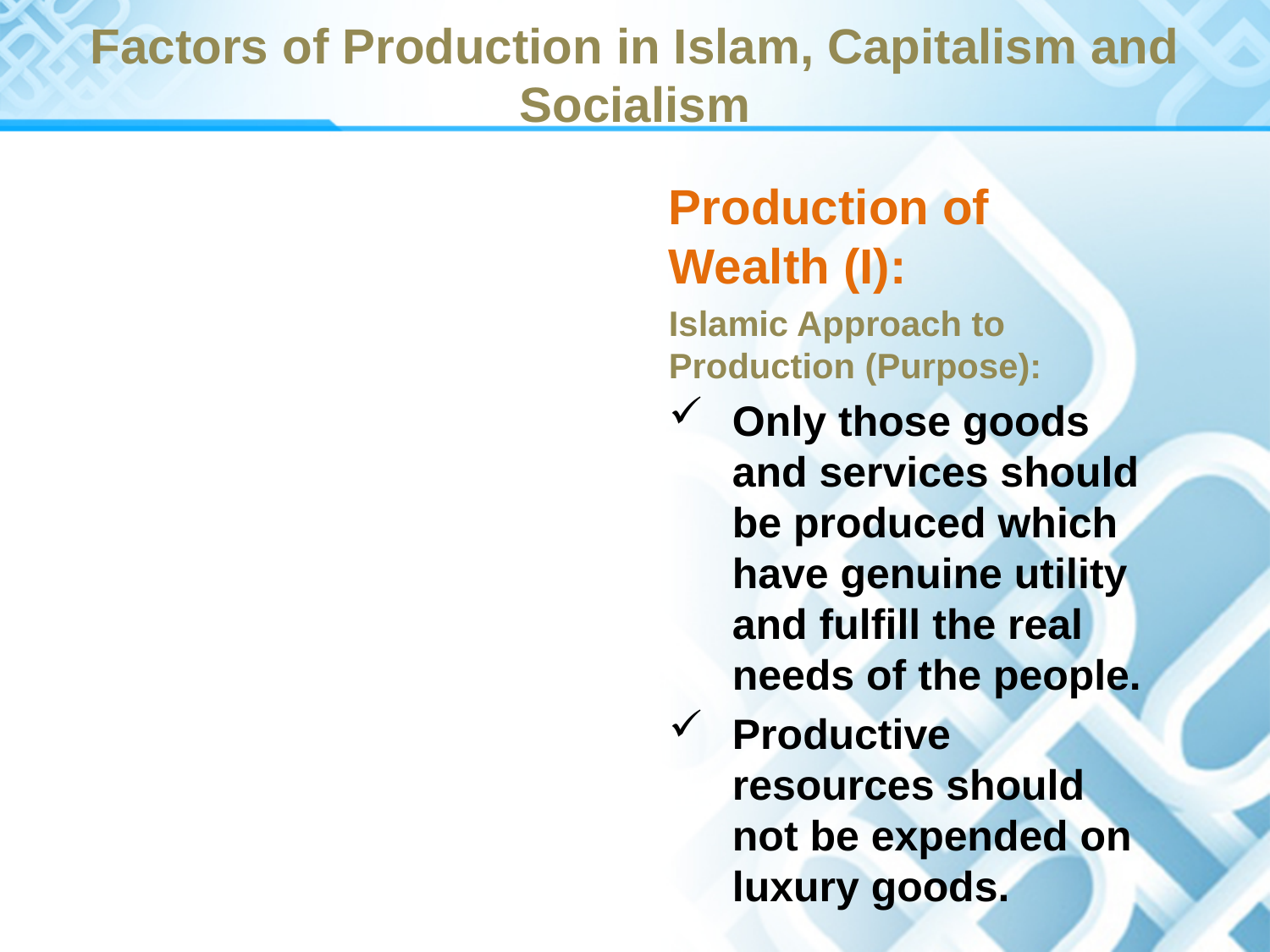

Factors of Production in Islam, Capitalism and Socialism
Production of Wealth (I):
Islamic Approach to Production (Purpose):
Only those goods and services should be produced which have genuine utility and fulfill the real needs of the people.
Productive resources should not be expended on luxury goods.